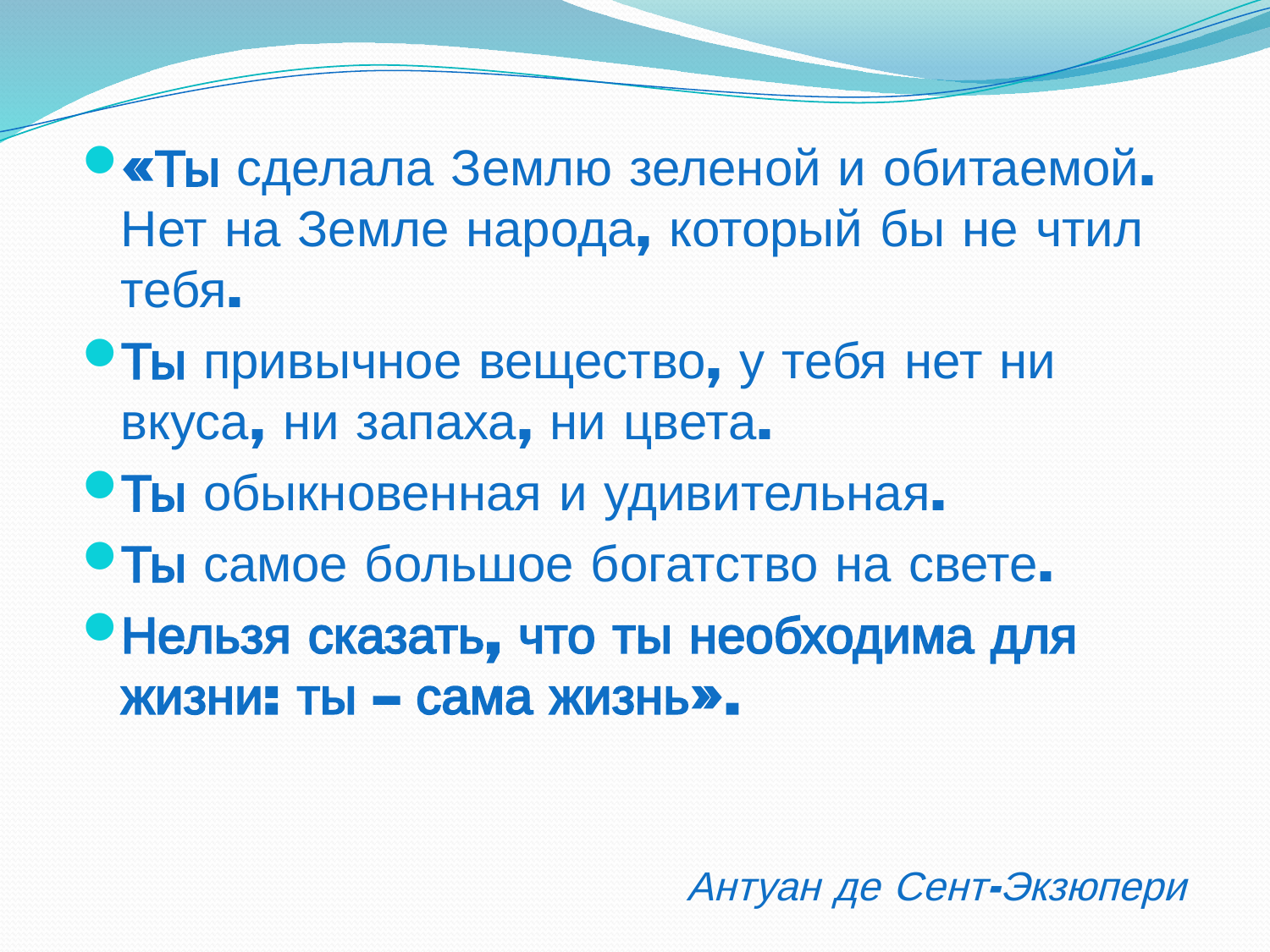

«Ты сделала Землю зеленой и обитаемой. Нет на Земле народа, который бы не чтил тебя.
Ты привычное вещество, у тебя нет ни вкуса, ни запаха, ни цвета.
Ты обыкновенная и удивительная.
Ты самое большое богатство на свете.
Нельзя сказать, что ты необходима для жизни: ты – сама жизнь».

Антуан де Сент-Экзюпери